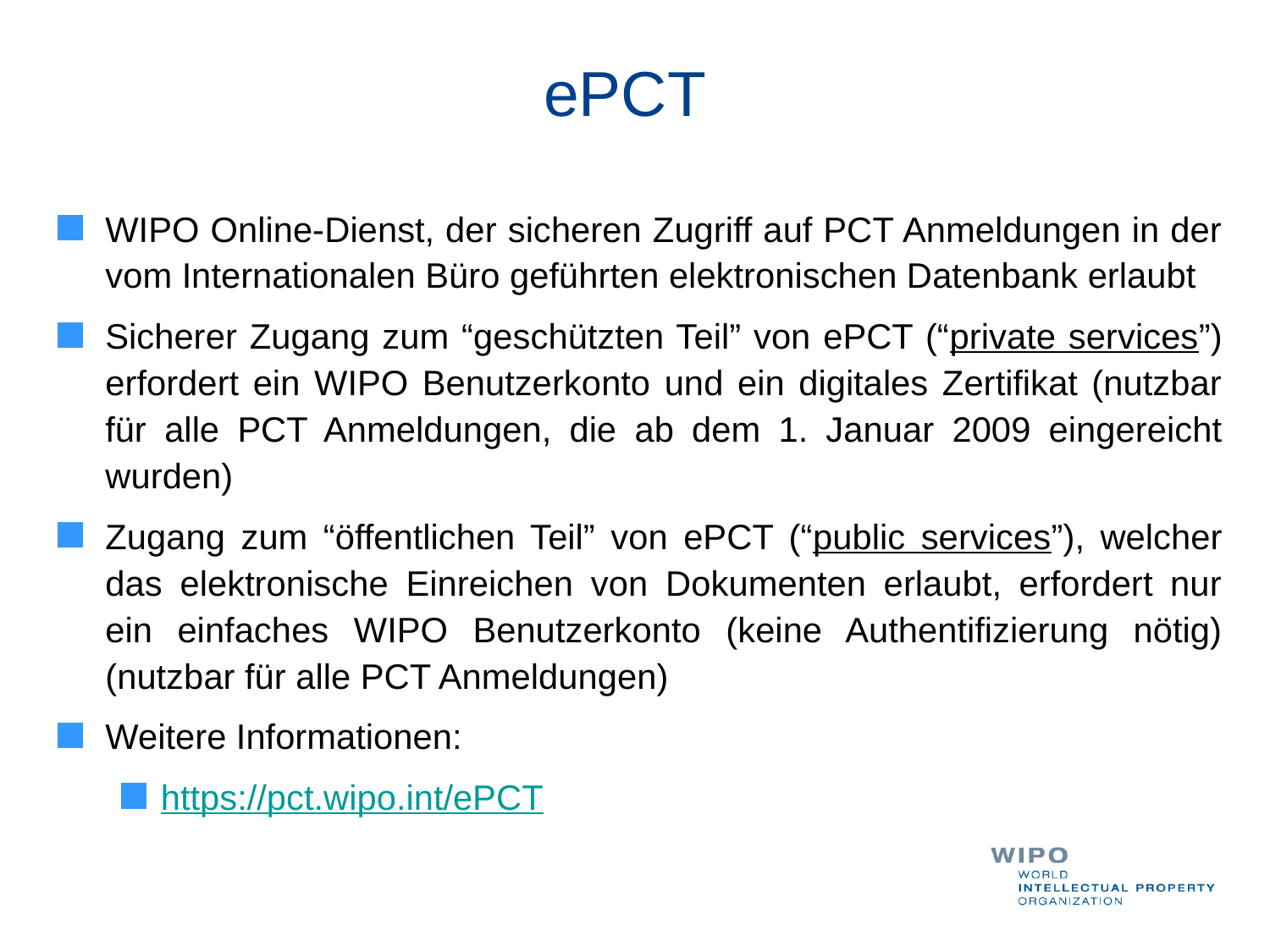

# ePCT
WIPO Online-Dienst, der sicheren Zugriff auf PCT Anmeldungen in der vom Internationalen Büro geführten elektronischen Datenbank erlaubt
Sicherer Zugang zum “geschützten Teil” von ePCT (“private services”) erfordert ein WIPO Benutzerkonto und ein digitales Zertifikat (nutzbar für alle PCT Anmeldungen, die ab dem 1. Januar 2009 eingereicht wurden)
Zugang zum “öffentlichen Teil” von ePCT (“public services”), welcher das elektronische Einreichen von Dokumenten erlaubt, erfordert nur ein einfaches WIPO Benutzerkonto (keine Authentifizierung nötig) (nutzbar für alle PCT Anmeldungen)
Weitere Informationen:
https://pct.wipo.int/ePCT